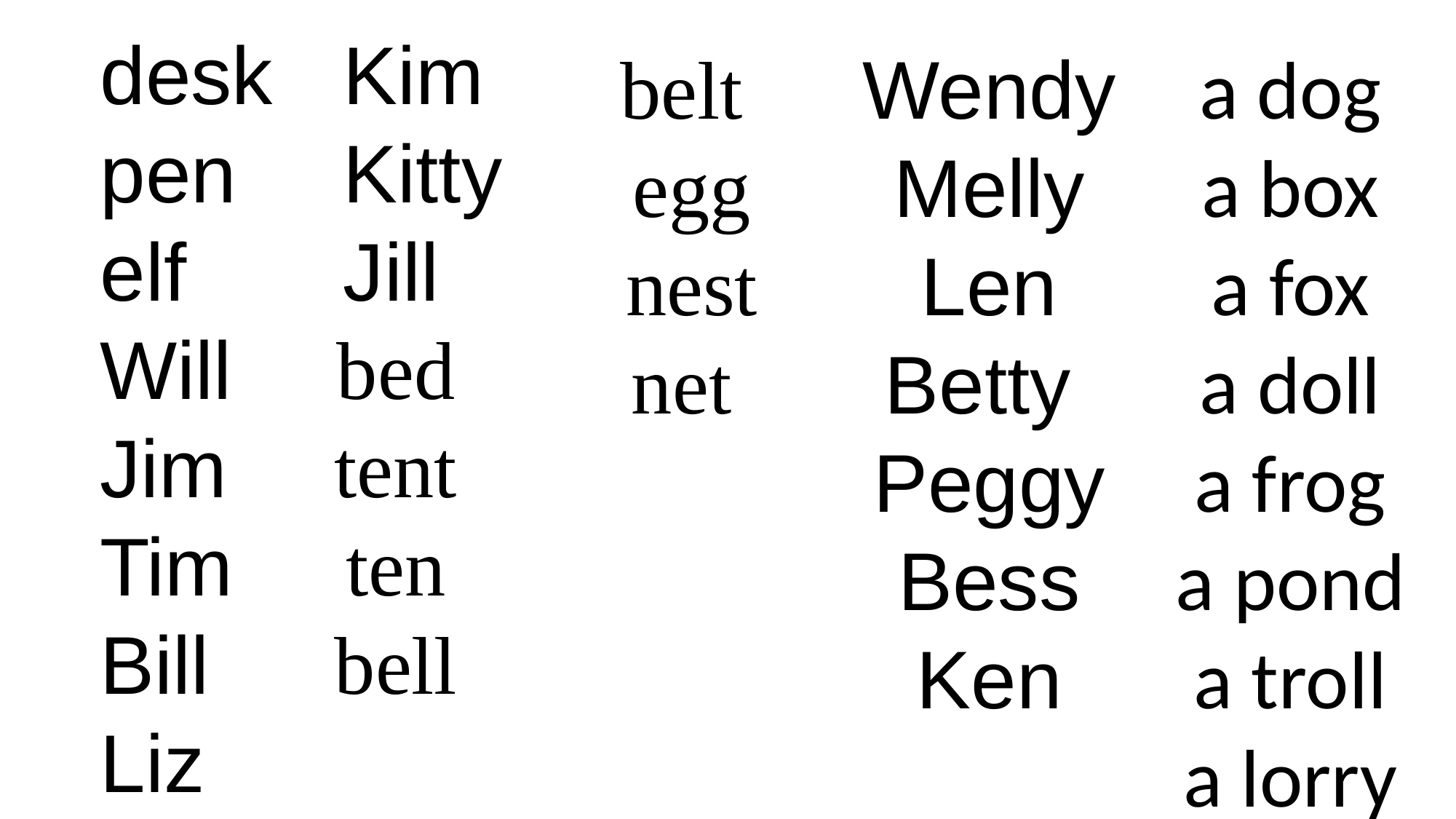

desk
pen
elf
Will
Jim
Tim
Bill
Liz
Kim
Kitty
Jill
a dog
a box
a fox
a doll
a frog
a pond
a troll
a lorry

belt
egg
nest
net

Wendy
Melly
Len
Betty
Peggy
Bess
Ken

bed
tent
ten
bell